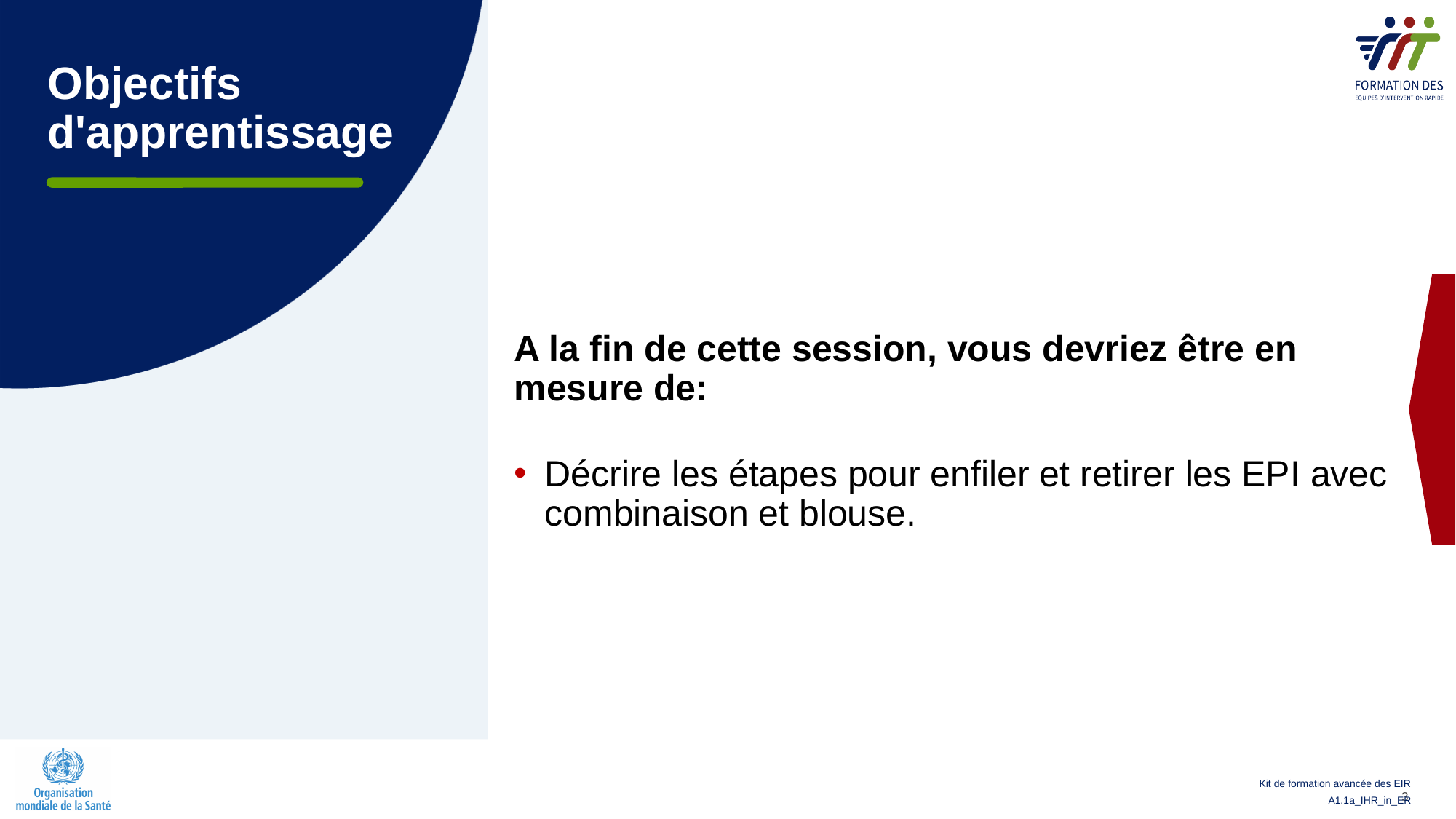

# Objectifs d'apprentissage
A la fin de cette session, vous devriez être en mesure de:

Décrire les étapes pour enfiler et retirer les EPI avec combinaison et blouse.